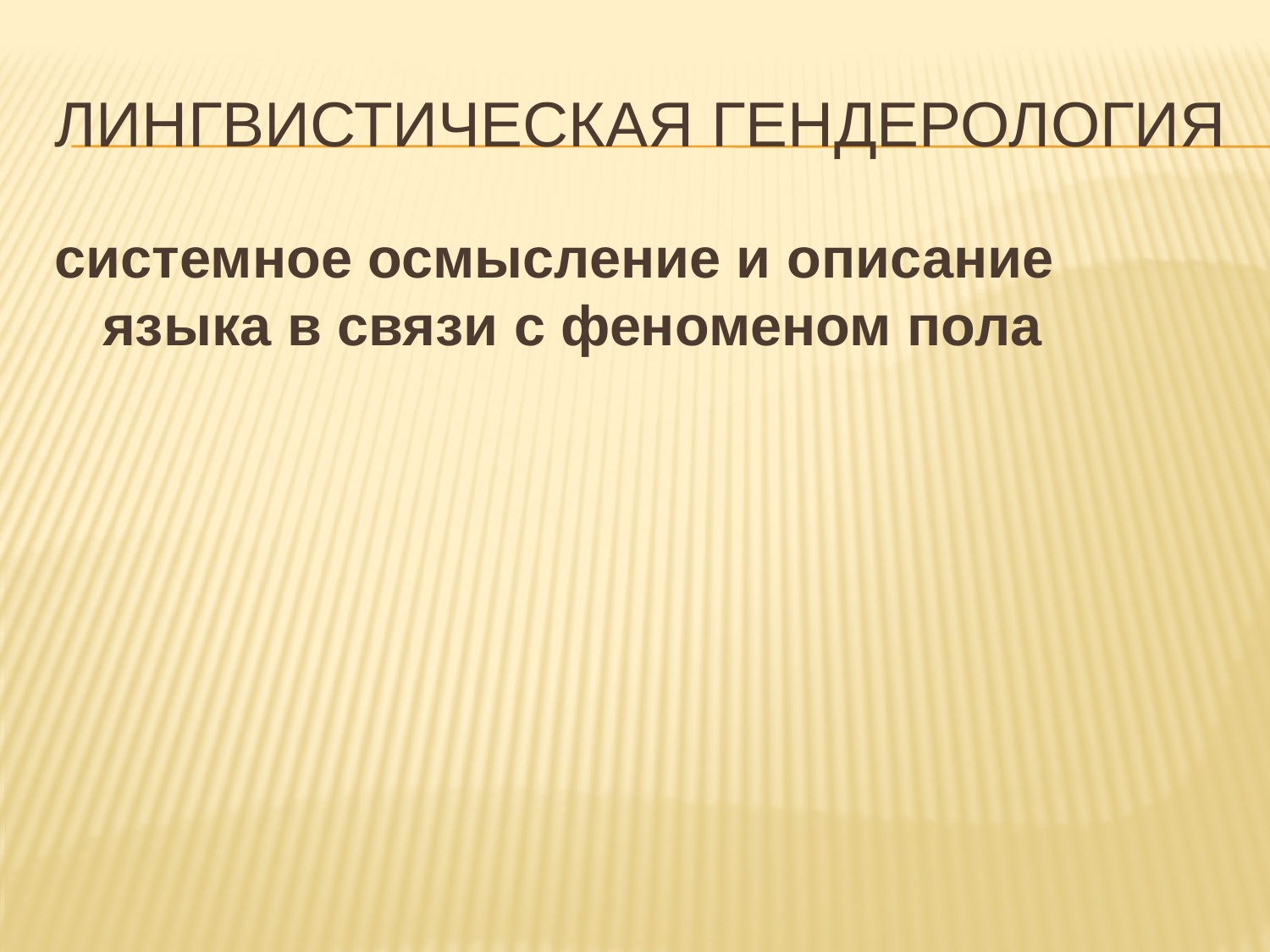

# Лингвистическая гендерология
системное осмысление и описание языка в связи с феноменом пола